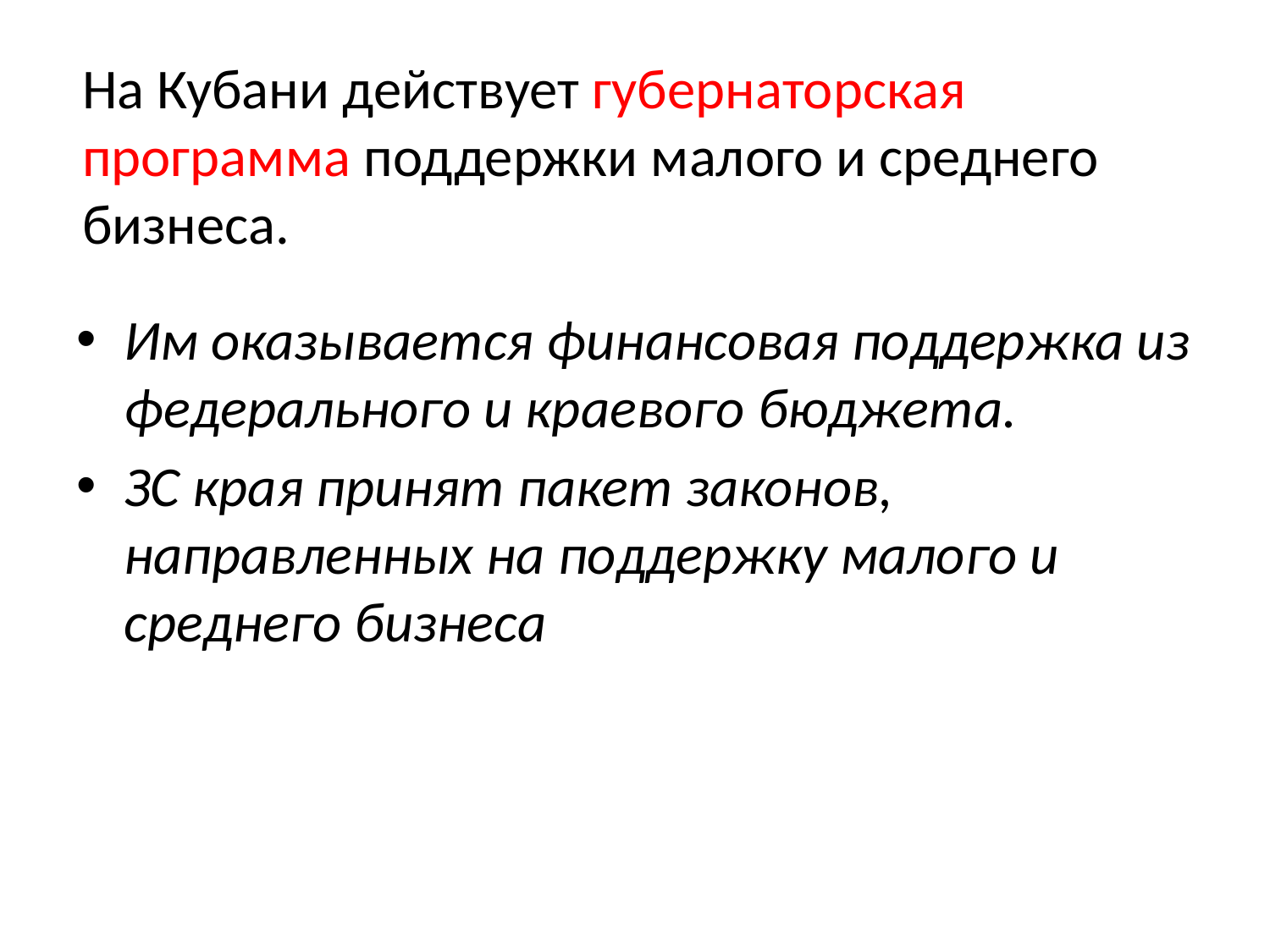

# На Кубани действует губернаторская программа поддержки малого и среднего бизнеса.
Им оказывается финансовая поддержка из федерального и краевого бюджета.
ЗС края принят пакет законов, направленных на поддержку малого и среднего бизнеса